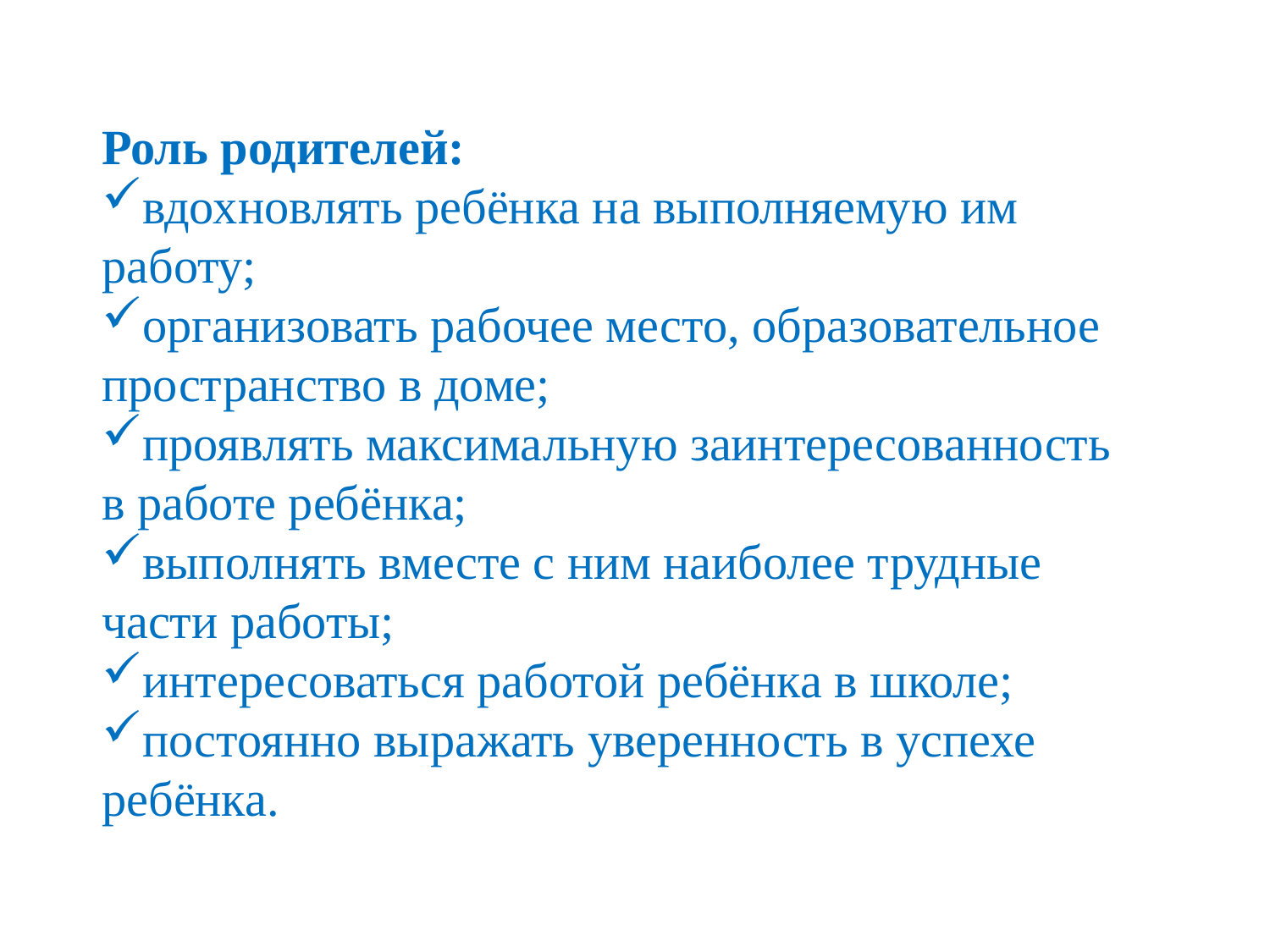

Роль родителей:
вдохновлять ребёнка на выполняемую им работу;
организовать рабочее место, образовательное пространство в доме;
проявлять максимальную заинтересованность в работе ребёнка;
выполнять вместе с ним наиболее трудные части работы;
интересоваться работой ребёнка в школе;
постоянно выражать уверенность в успехе ребёнка.